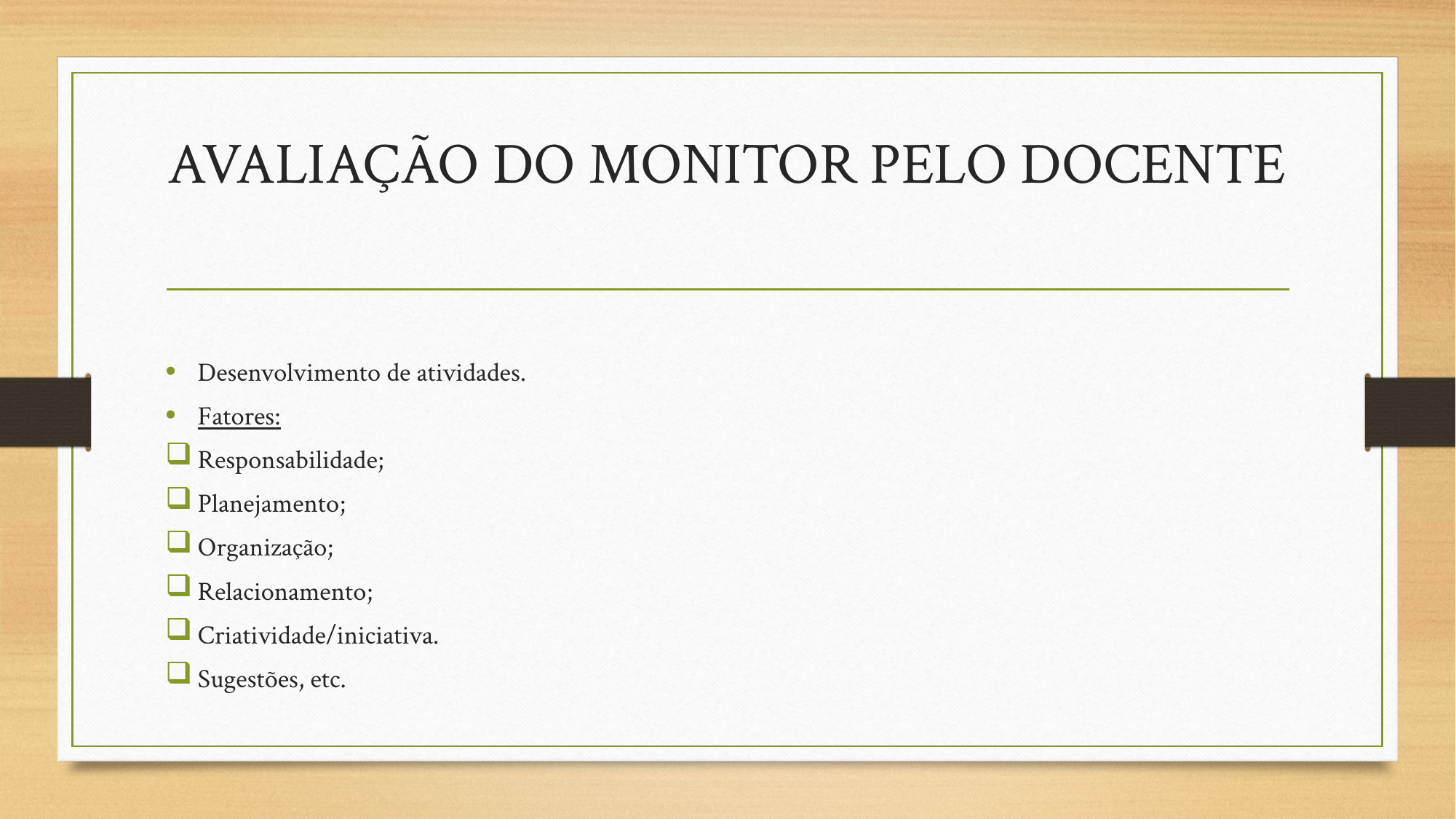

# AVALIAÇÃO DO MONITOR PELO DOCENTE

Desenvolvimento de atividades.
Fatores:
Responsabilidade;
Planejamento;
Organização;
Relacionamento;
Criatividade/iniciativa.
Sugestões, etc.